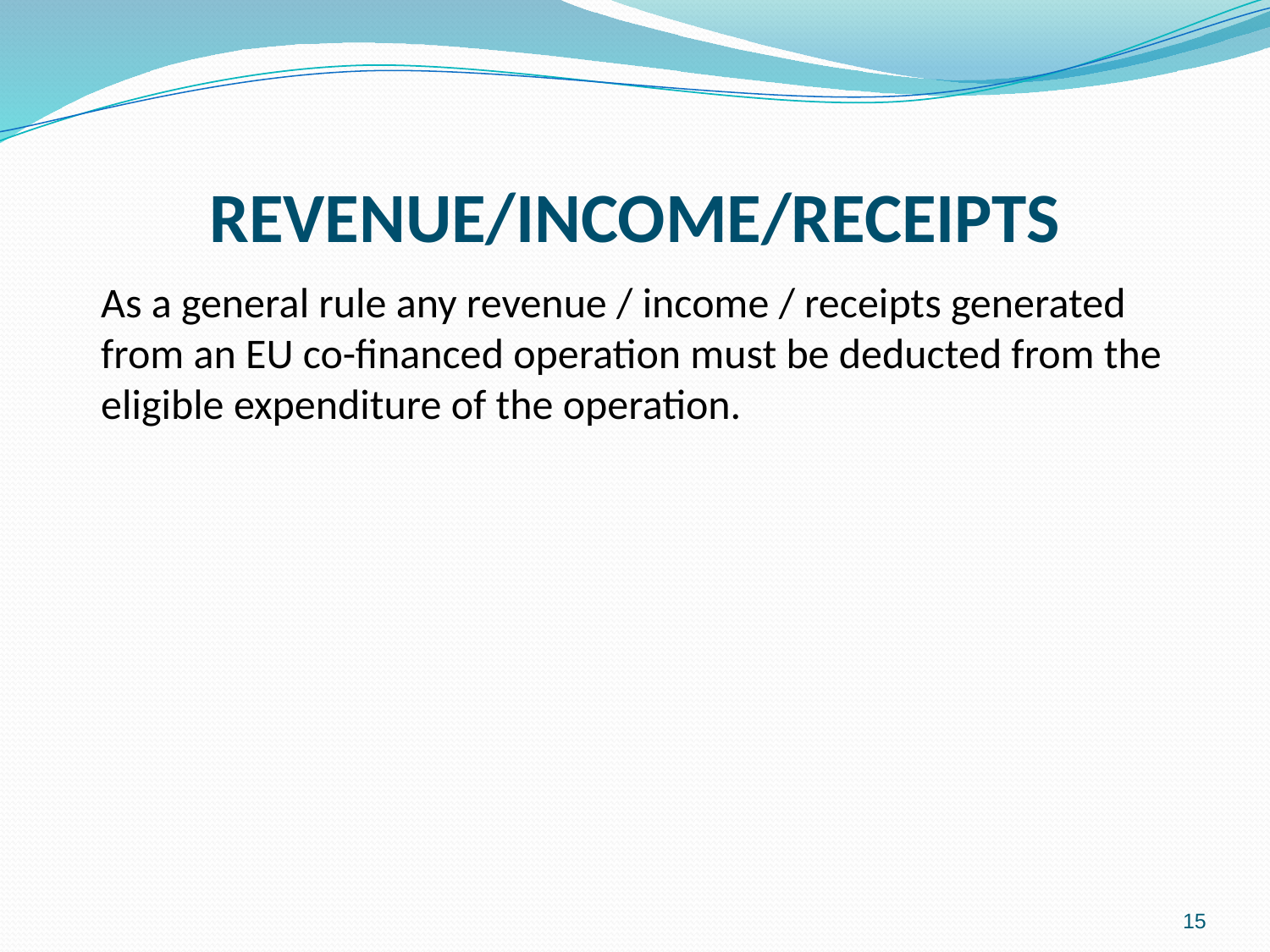

# REVENUE/INCOME/RECEIPTS
As a general rule any revenue / income / receipts generated from an EU co-financed operation must be deducted from the eligible expenditure of the operation.
15